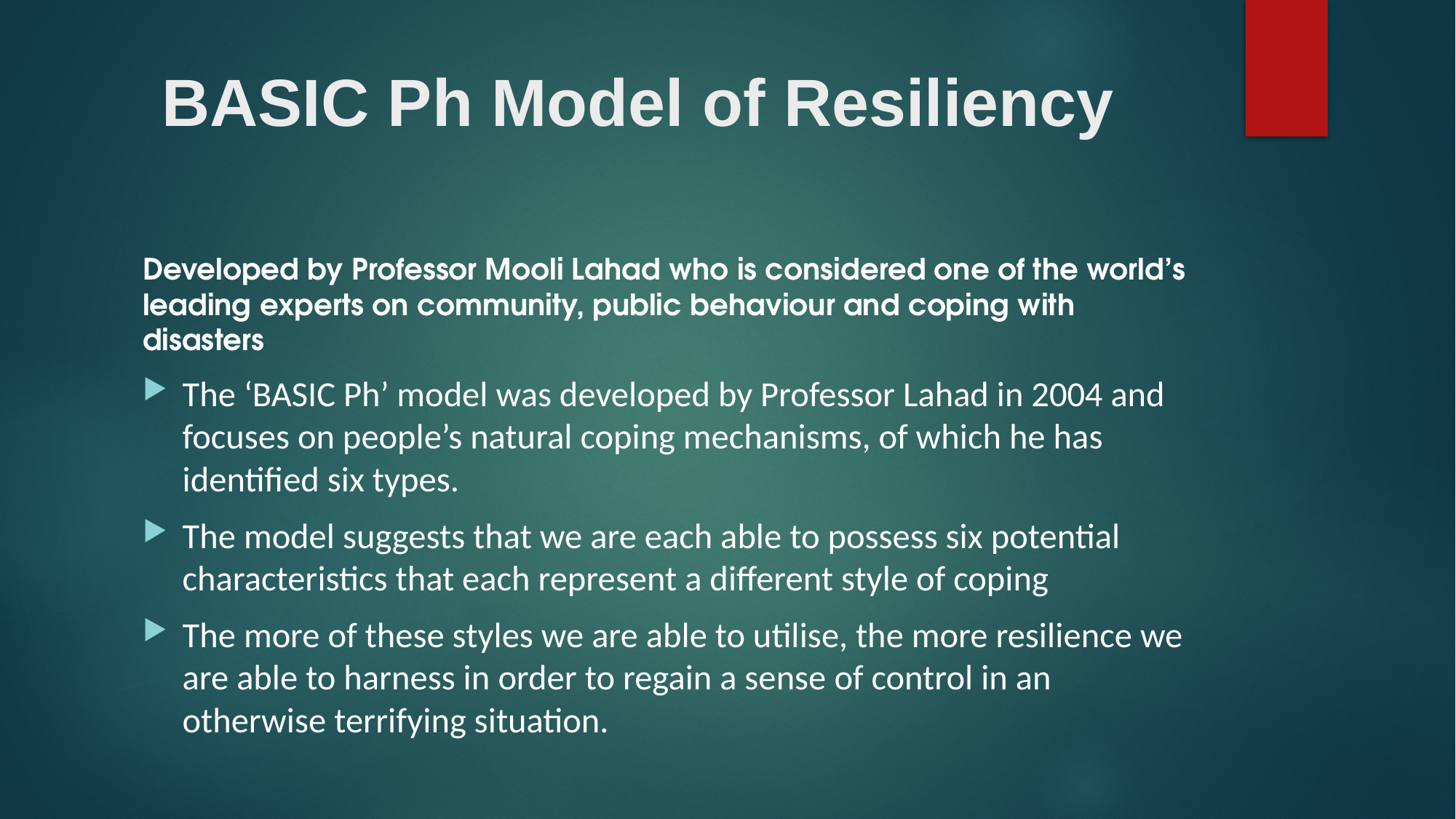

# BASIC Ph Model of Resiliency
Developed by Professor Mooli Lahad who is considered one of the world’s leading experts on community, public behaviour and coping with disasters
The ‘BASIC Ph’ model was developed by Professor Lahad in 2004 and focuses on people’s natural coping mechanisms, of which he has identified six types.
The model suggests that we are each able to possess six potential characteristics that each represent a different style of coping
The more of these styles we are able to utilise, the more resilience we are able to harness in order to regain a sense of control in an otherwise terrifying situation.